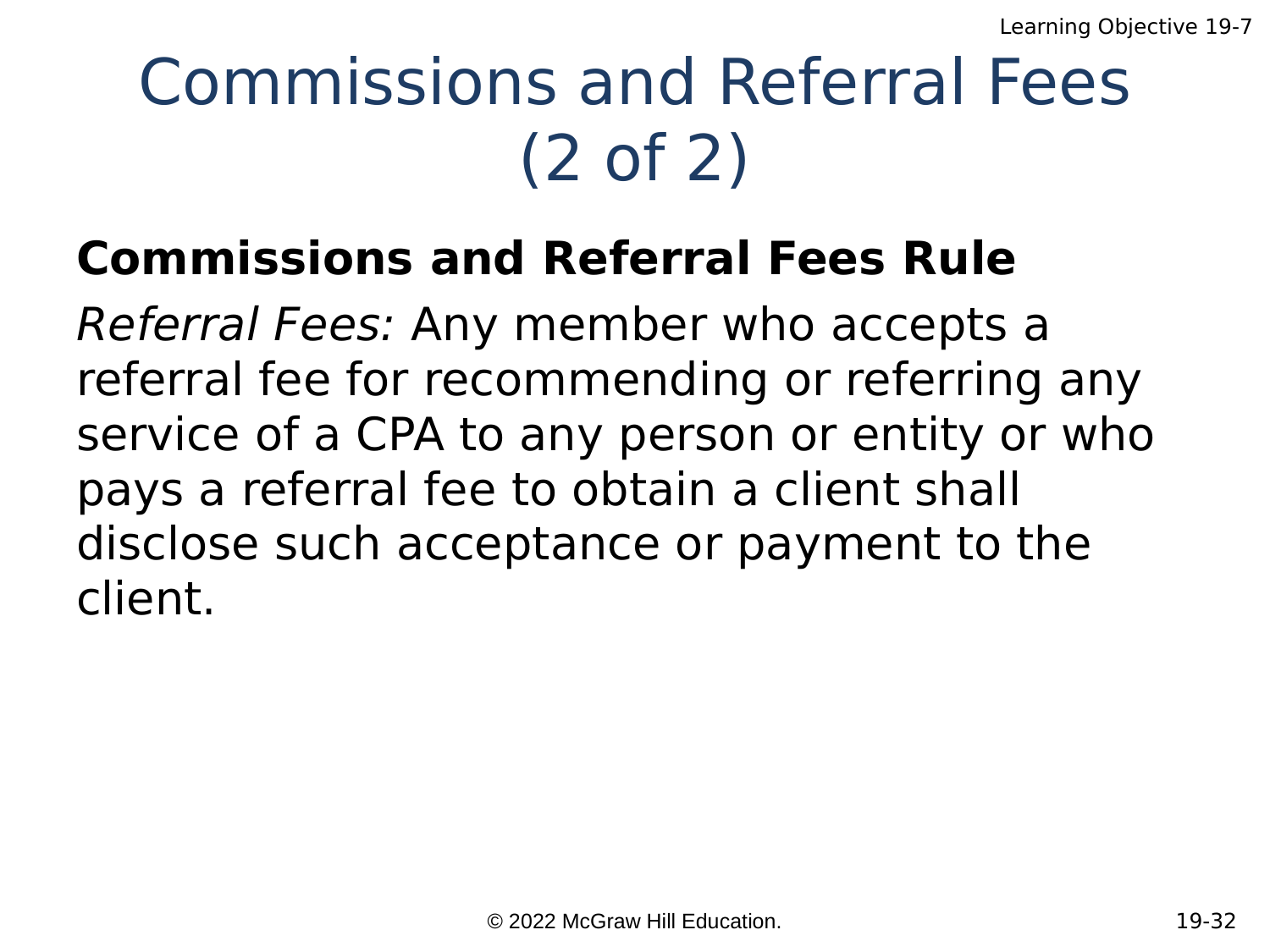

Learning Objective 19-7
# Commissions and Referral Fees (2 of 2)
Commissions and Referral Fees Rule
Referral Fees: Any member who accepts a referral fee for recommending or referring any service of a CPA to any person or entity or who pays a referral fee to obtain a client shall disclose such acceptance or payment to the client.